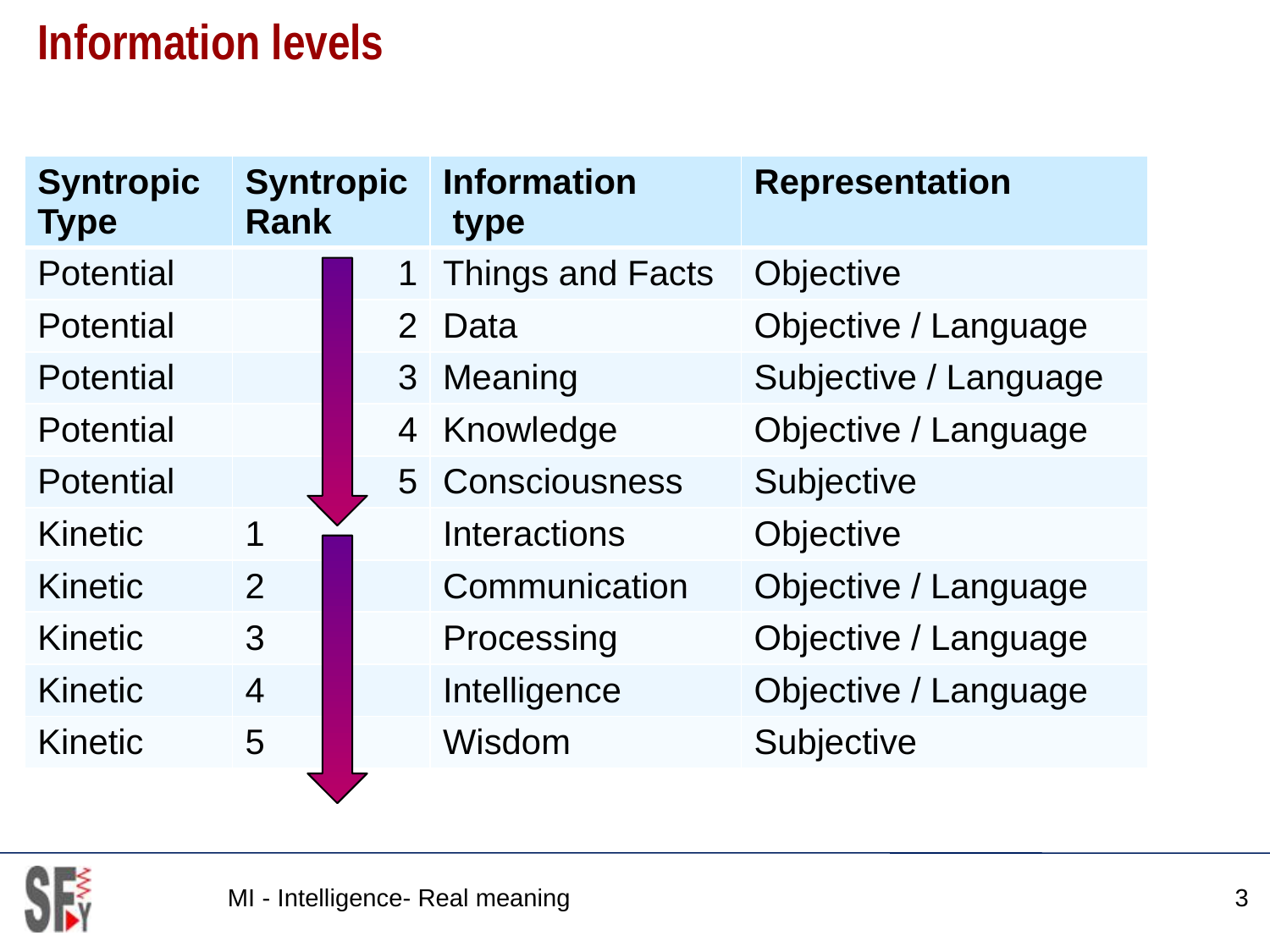

# Information levels
| Syntropic Type | Syntropic Rank | Information type | Representation |
| --- | --- | --- | --- |
| Potential | 1 | Things and Facts | Objective |
| Potential | 2 | Data | Objective / Language |
| Potential | 3 | Meaning | Subjective / Language |
| Potential | 4 | Knowledge | Objective / Language |
| Potential | 5 | Consciousness | Subjective |
| Kinetic | 1 | Interactions | Objective |
| Kinetic | 2 | Communication | Objective / Language |
| Kinetic | 3 | Processing | Objective / Language |
| Kinetic | 4 | Intelligence | Objective / Language |
| Kinetic | 5 | Wisdom | Subjective |

MI - Intelligence- Real meaning
3